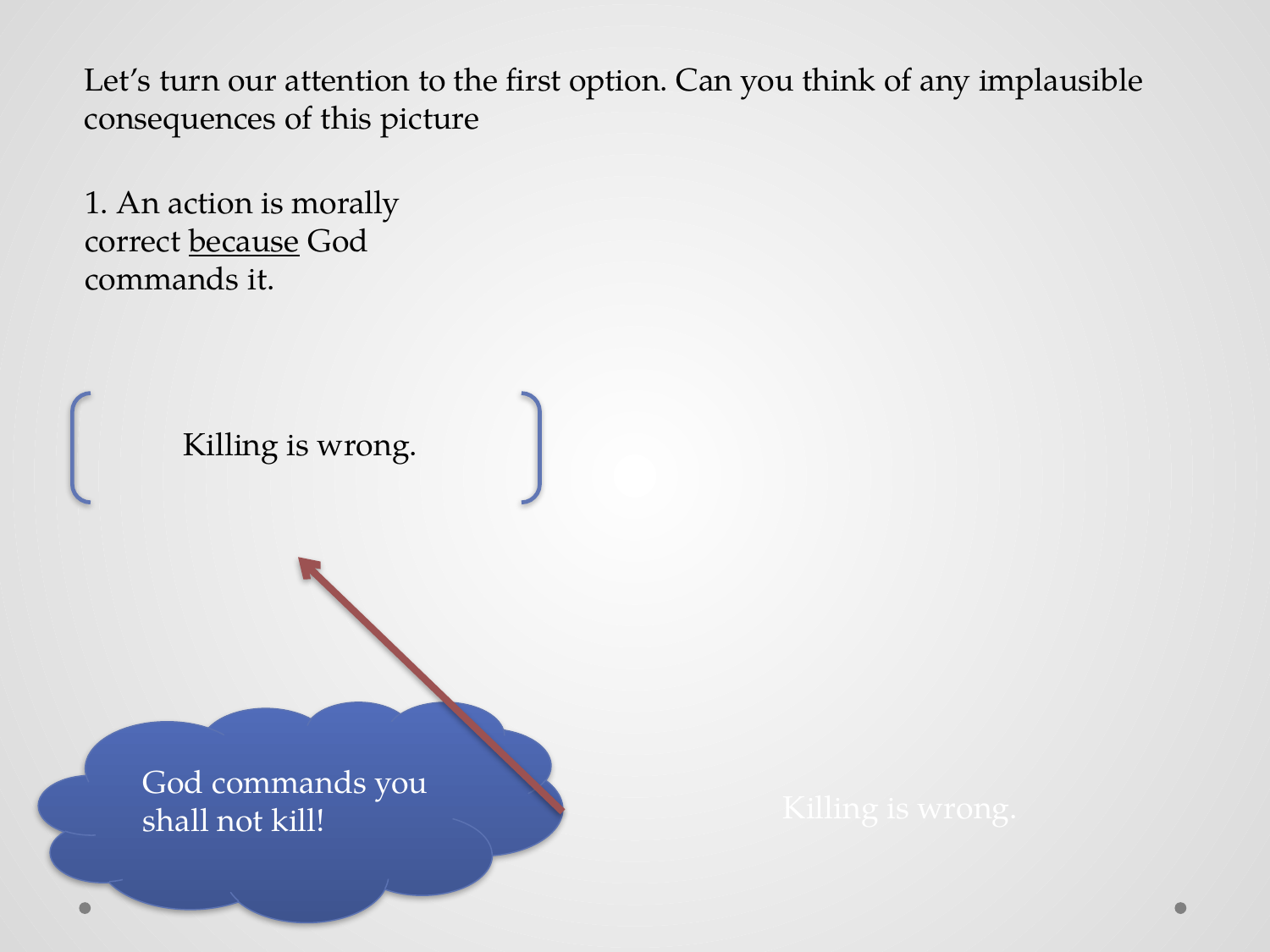

Let’s turn our attention to the first option. Can you think of any implausible consequences of this picture
1. An action is morally correct because God commands it.

Killing is wrong.

God commands you shall not kill!
Killing is wrong.